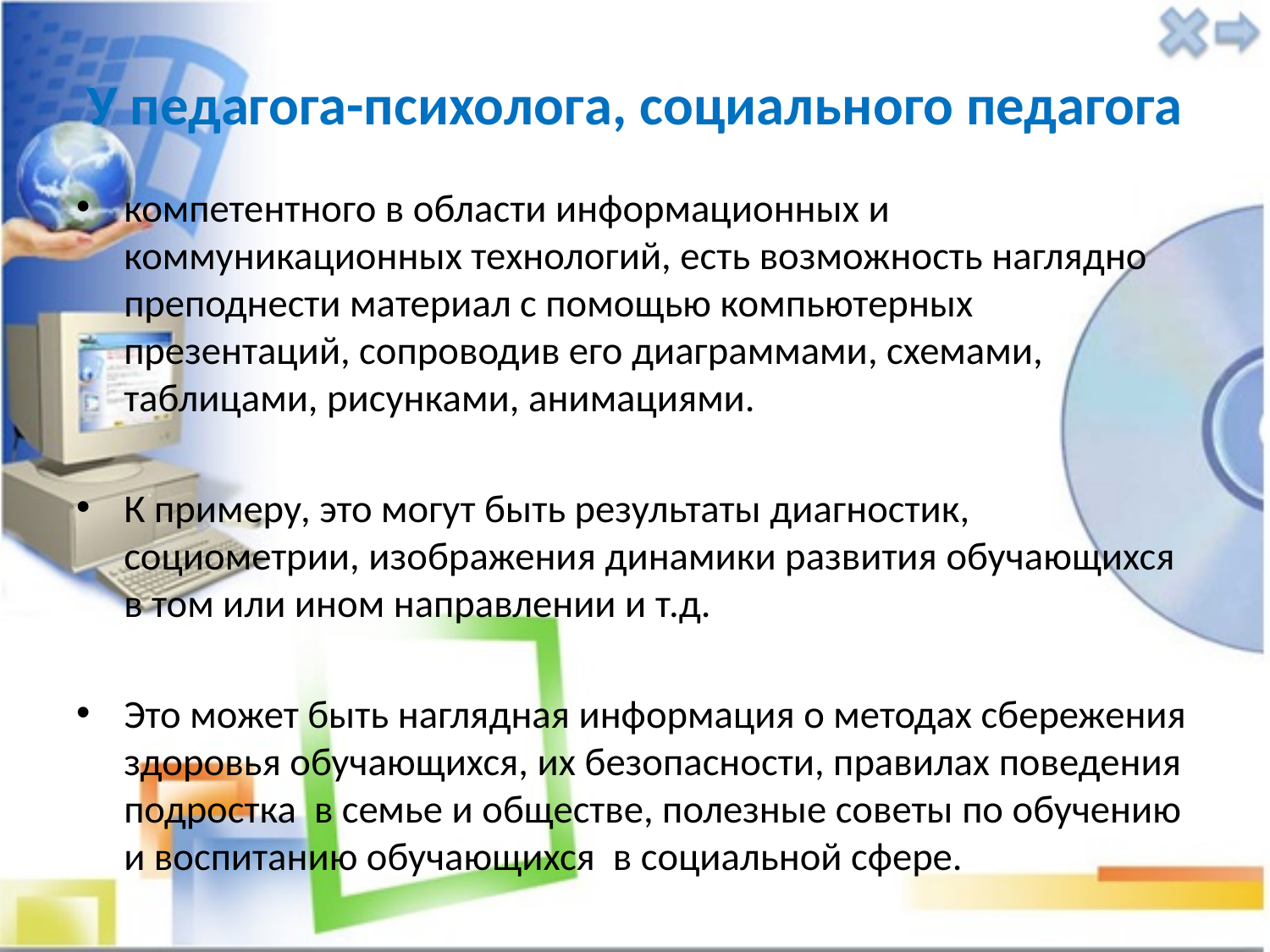

# У педагога-психолога, социального педагога
компетентного в области информационных и коммуникационных технологий, есть возможность наглядно преподнести материал с помощью компьютерных презентаций, сопроводив его диаграммами, схемами, таблицами, рисунками, анимациями.

К примеру, это могут быть результаты диагностик, социометрии, изображения динамики развития обучающихся в том или ином направлении и т.д.

Это может быть наглядная информация о методах сбережения здоровья обучающихся, их безопасности, правилах поведения подростка  в семье и обществе, полезные советы по обучению и воспитанию обучающихся  в социальной сфере.